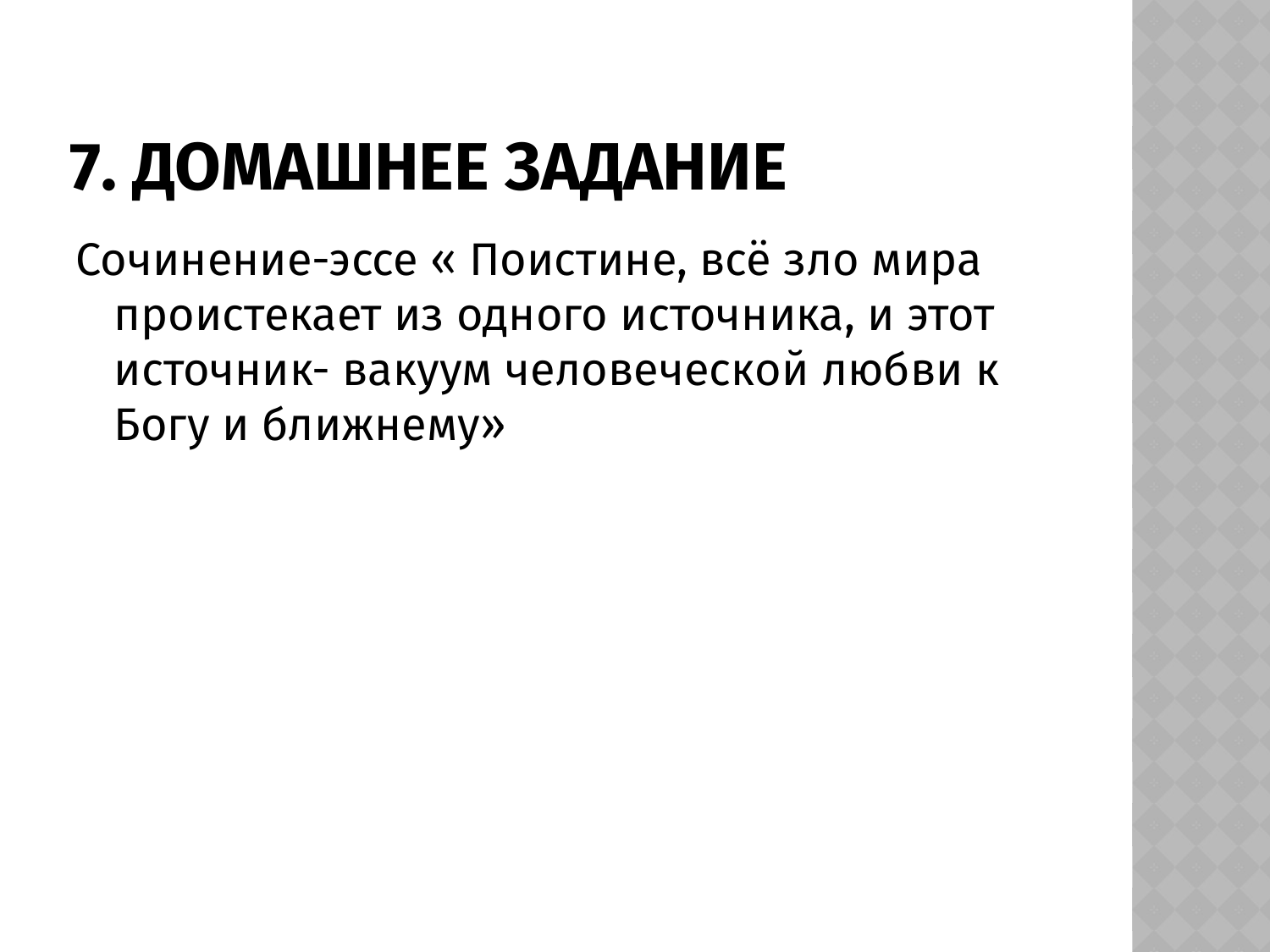

# 7. ДОМАШНЕЕ ЗАДАНИЕ
Сочинение-эссе « Поистине, всё зло мира проистекает из одного источника, и этот источник- вакуум человеческой любви к Богу и ближнему»